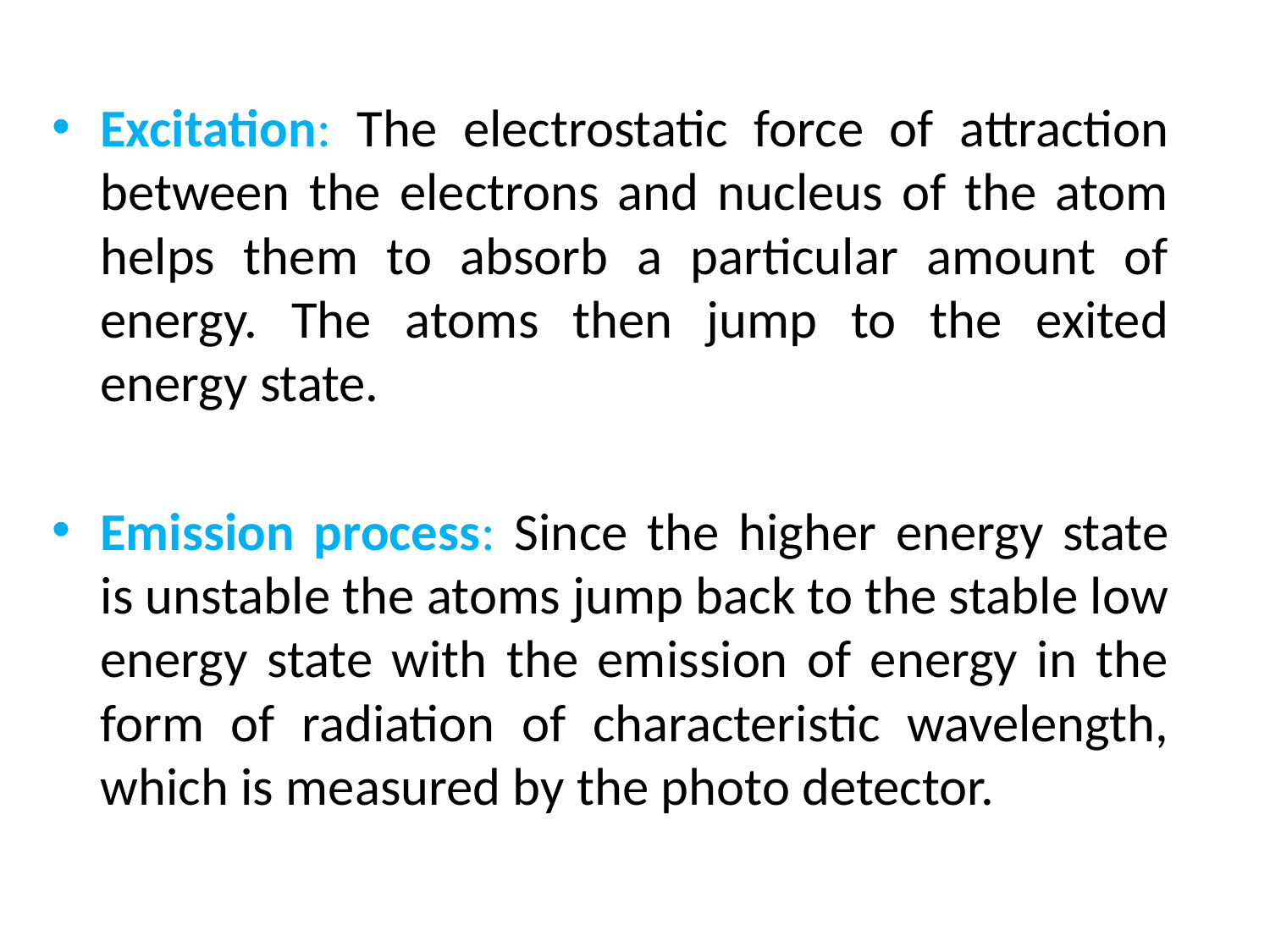

Excitation: The electrostatic force of attraction between the electrons and nucleus of the atom helps them to absorb a particular amount of energy. The atoms then jump to the exited energy state.

Emission process: Since the higher energy state is unstable the atoms jump back to the stable low energy state with the emission of energy in the form of radiation of characteristic wavelength, which is measured by the photo detector.